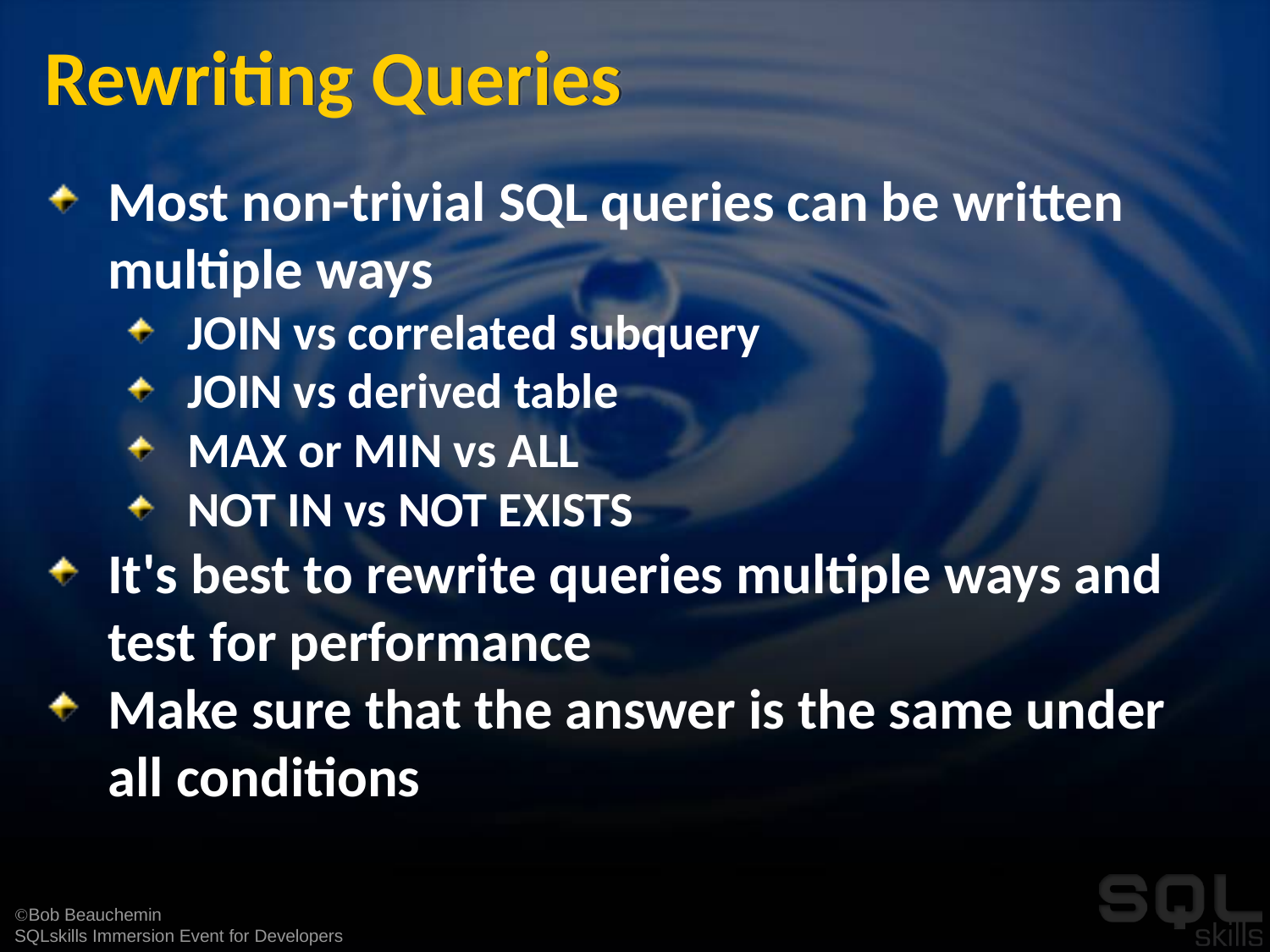

# Rewriting Queries
Most non-trivial SQL queries can be written multiple ways
JOIN vs correlated subquery
JOIN vs derived table
MAX or MIN vs ALL
NOT IN vs NOT EXISTS
It's best to rewrite queries multiple ways and test for performance
Make sure that the answer is the same under all conditions